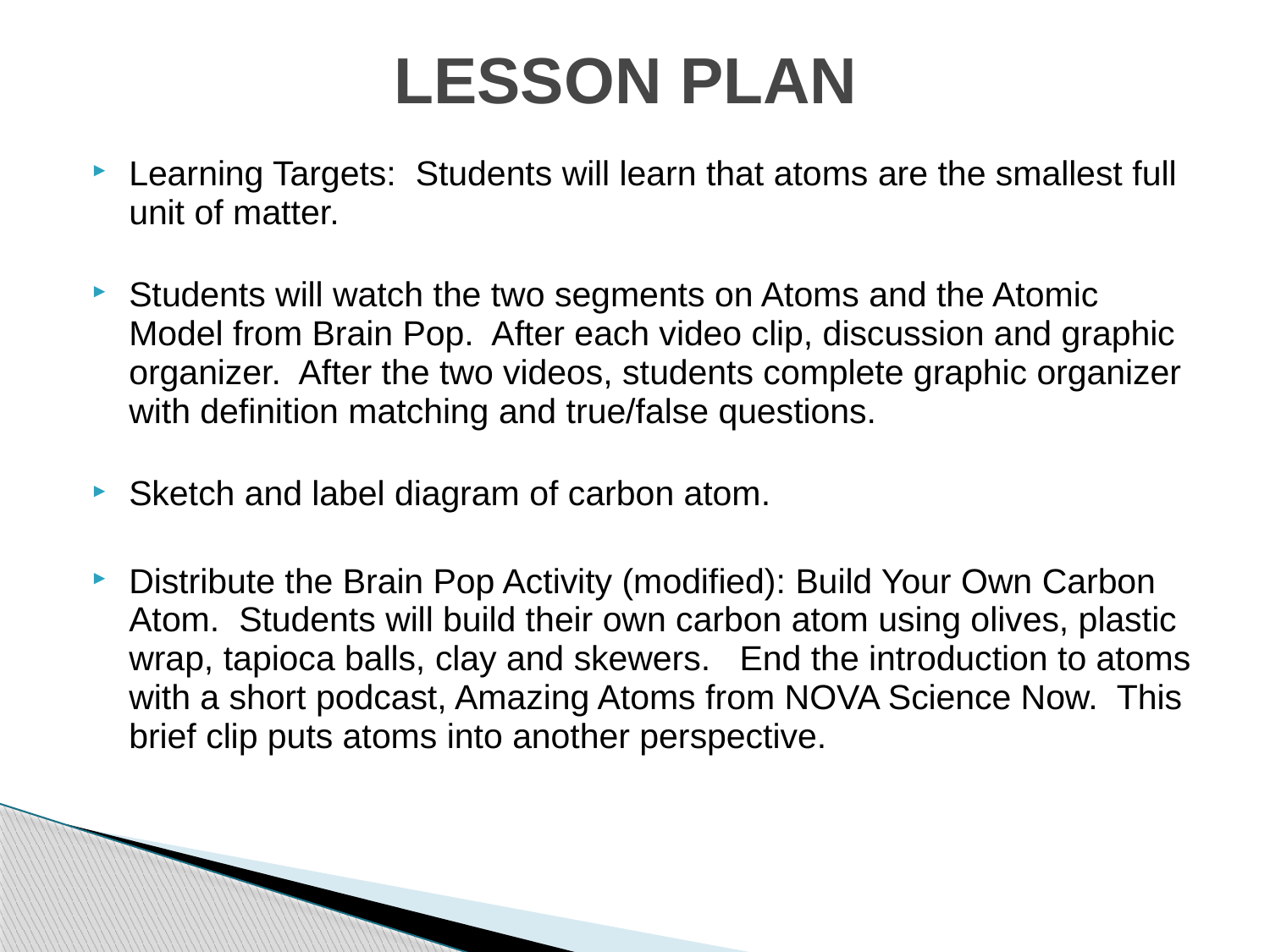

# LESSON PLAN
Learning Targets:  Students will learn that atoms are the smallest full unit of matter.
Students will watch the two segments on Atoms and the Atomic Model from Brain Pop.  After each video clip, discussion and graphic organizer.  After the two videos, students complete graphic organizer with definition matching and true/false questions.
Sketch and label diagram of carbon atom.

Distribute the Brain Pop Activity (modified): Build Your Own Carbon Atom.  Students will build their own carbon atom using olives, plastic wrap, tapioca balls, clay and skewers.   End the introduction to atoms with a short podcast, Amazing Atoms from NOVA Science Now.  This brief clip puts atoms into another perspective.